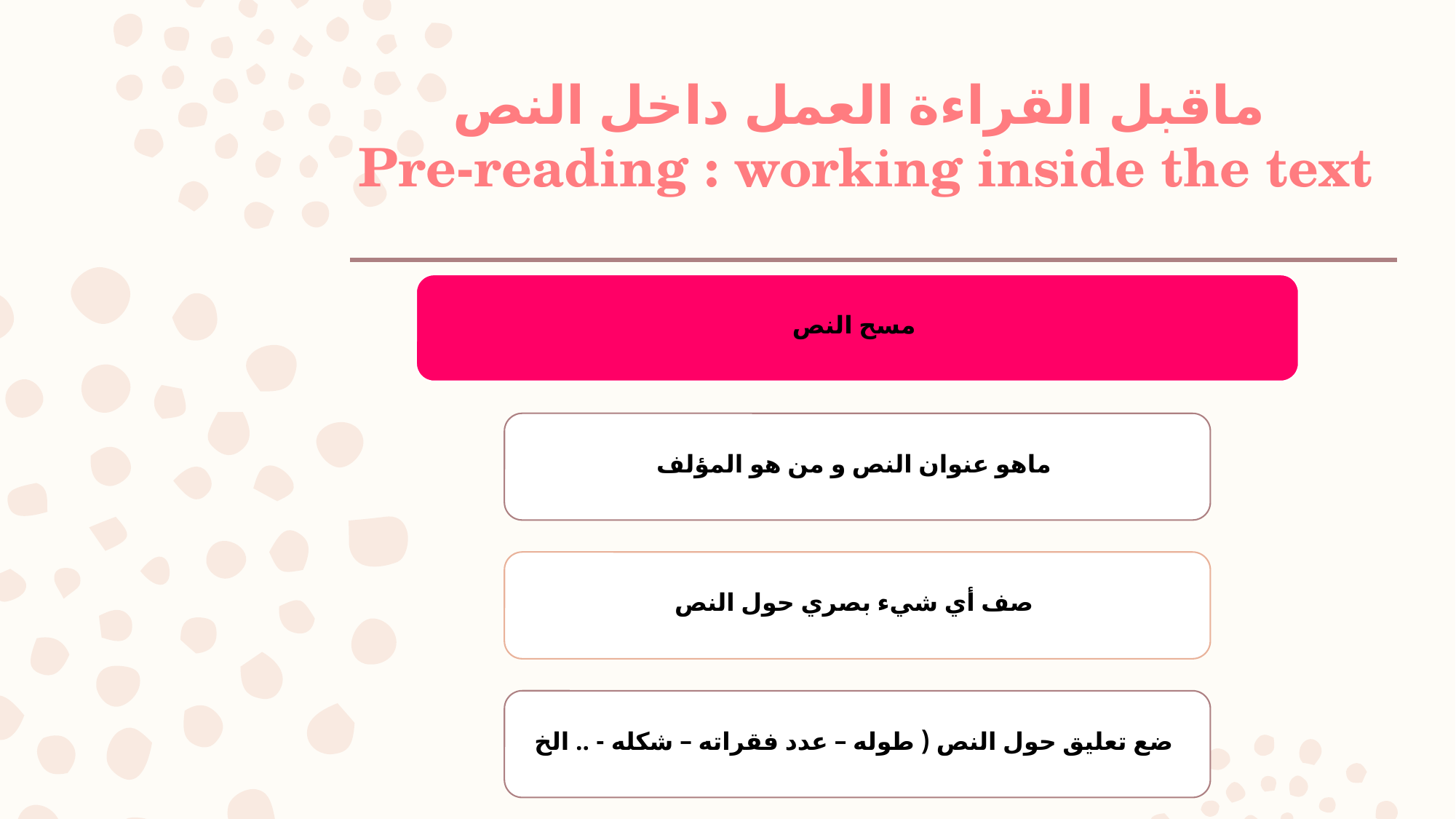

# ماقبل القراءة العمل داخل النص Pre-reading : working inside the text
مسح النص
ماهو عنوان النص و من هو المؤلف
صف أي شيء بصري حول النص
ضع تعليق حول النص ( طوله – عدد فقراته – شكله - .. الخ